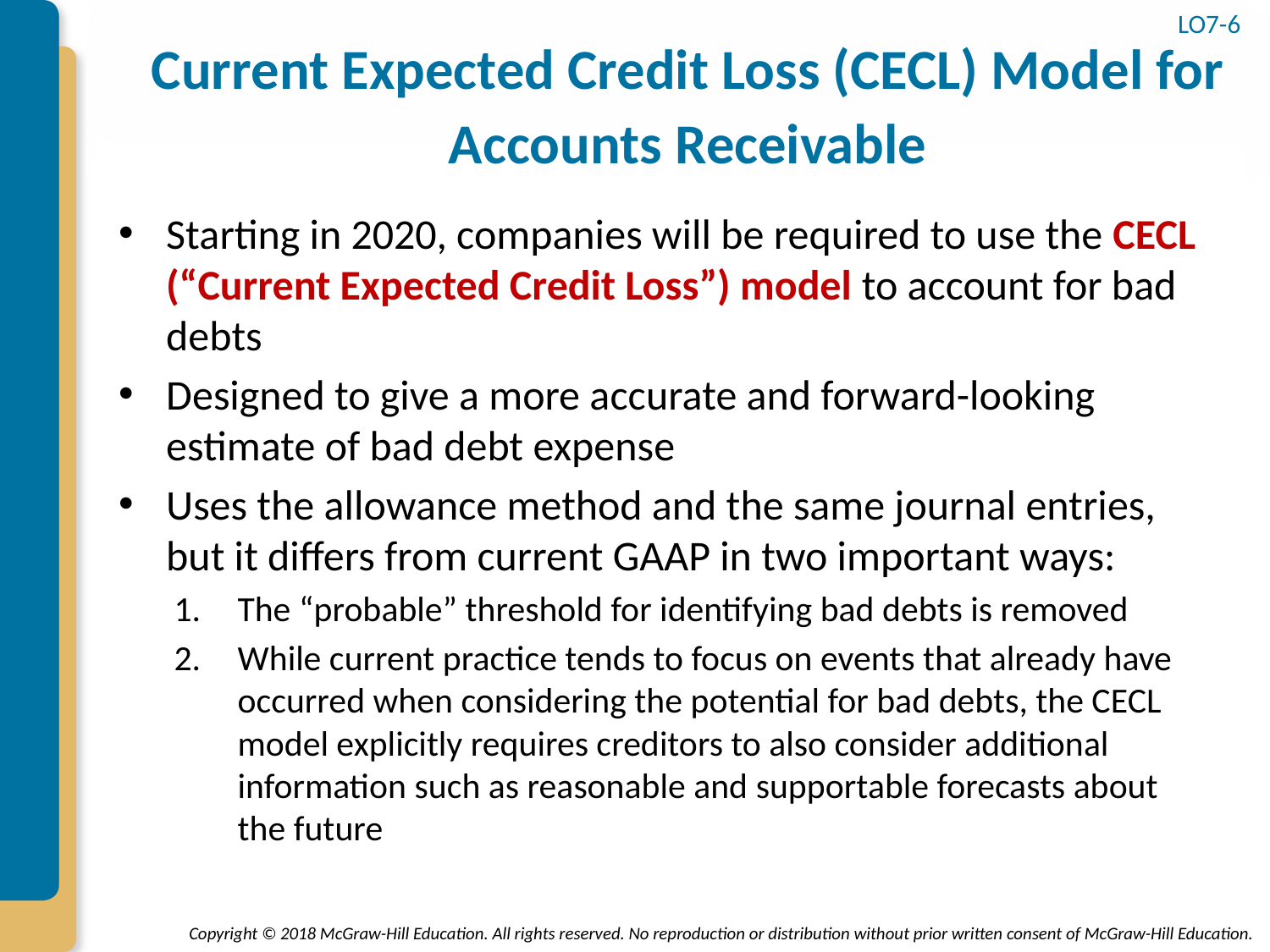

# Current Expected Credit Loss (CECL) Model for Accounts Receivable
LO7-6
Starting in 2020, companies will be required to use the CECL (“Current Expected Credit Loss”) model to account for bad debts
Designed to give a more accurate and forward-looking estimate of bad debt expense
Uses the allowance method and the same journal entries, but it differs from current GAAP in two important ways:
The “probable” threshold for identifying bad debts is removed
While current practice tends to focus on events that already have occurred when considering the potential for bad debts, the CECL model explicitly requires creditors to also consider additional information such as reasonable and supportable forecasts about the future